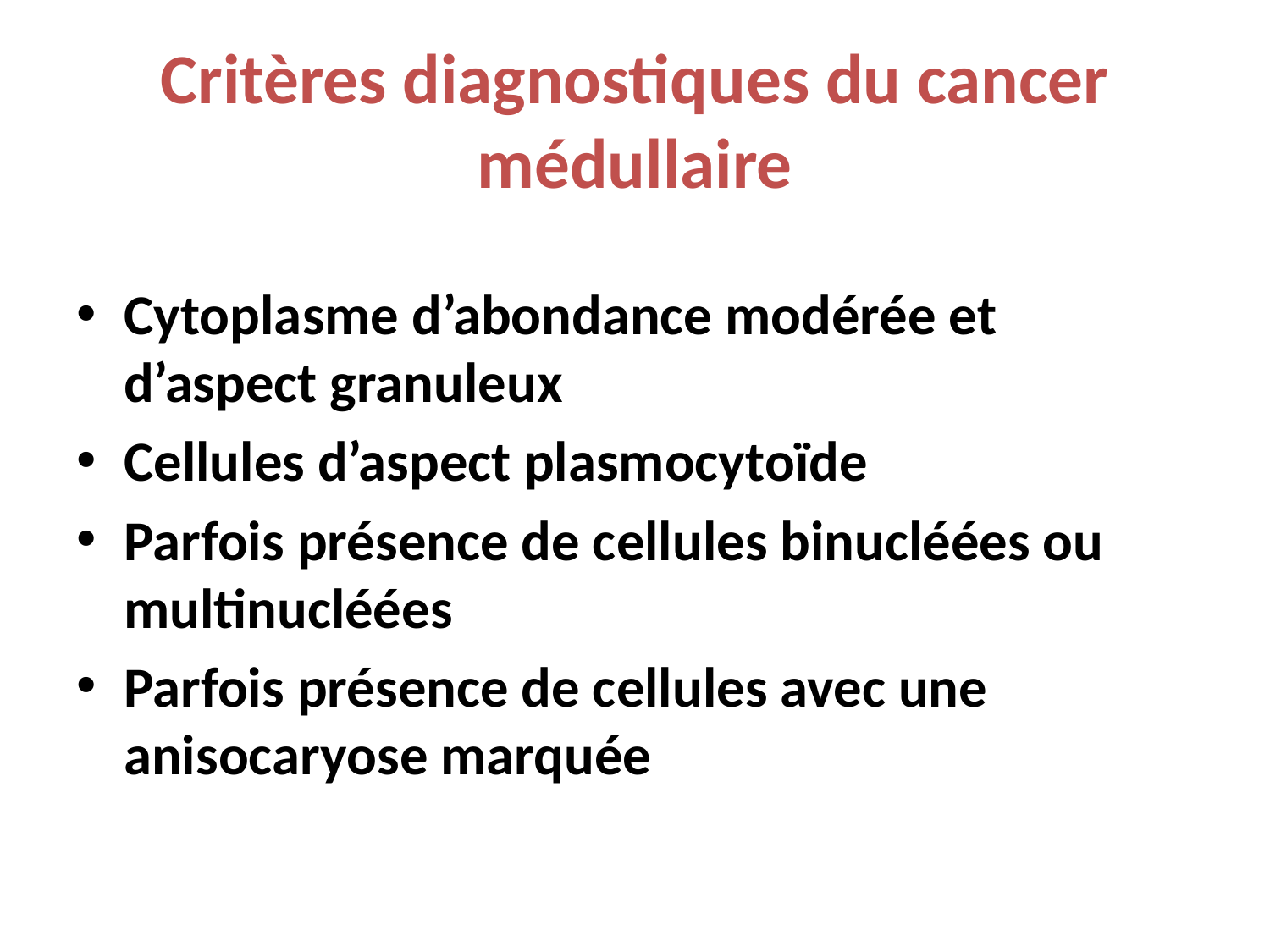

# Critères diagnostiques du cancer médullaire
Cytoplasme d’abondance modérée et d’aspect granuleux
Cellules d’aspect plasmocytoïde
Parfois présence de cellules binucléées ou multinucléées
Parfois présence de cellules avec une anisocaryose marquée